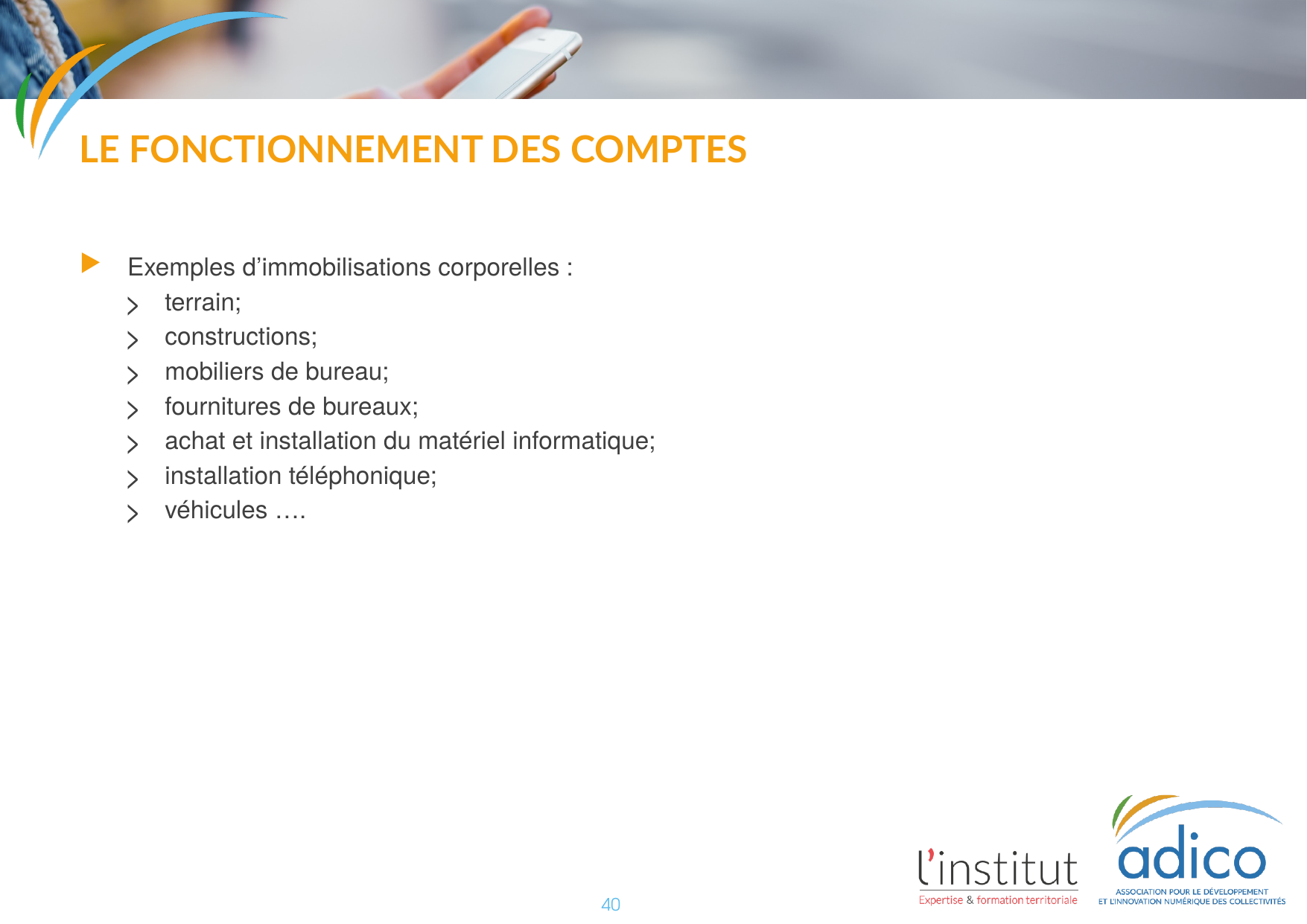

# Le fonctionnement des comptes
Exemples d’immobilisations corporelles :
terrain;
constructions;
mobiliers de bureau;
fournitures de bureaux;
achat et installation du matériel informatique;
installation téléphonique;
véhicules ….